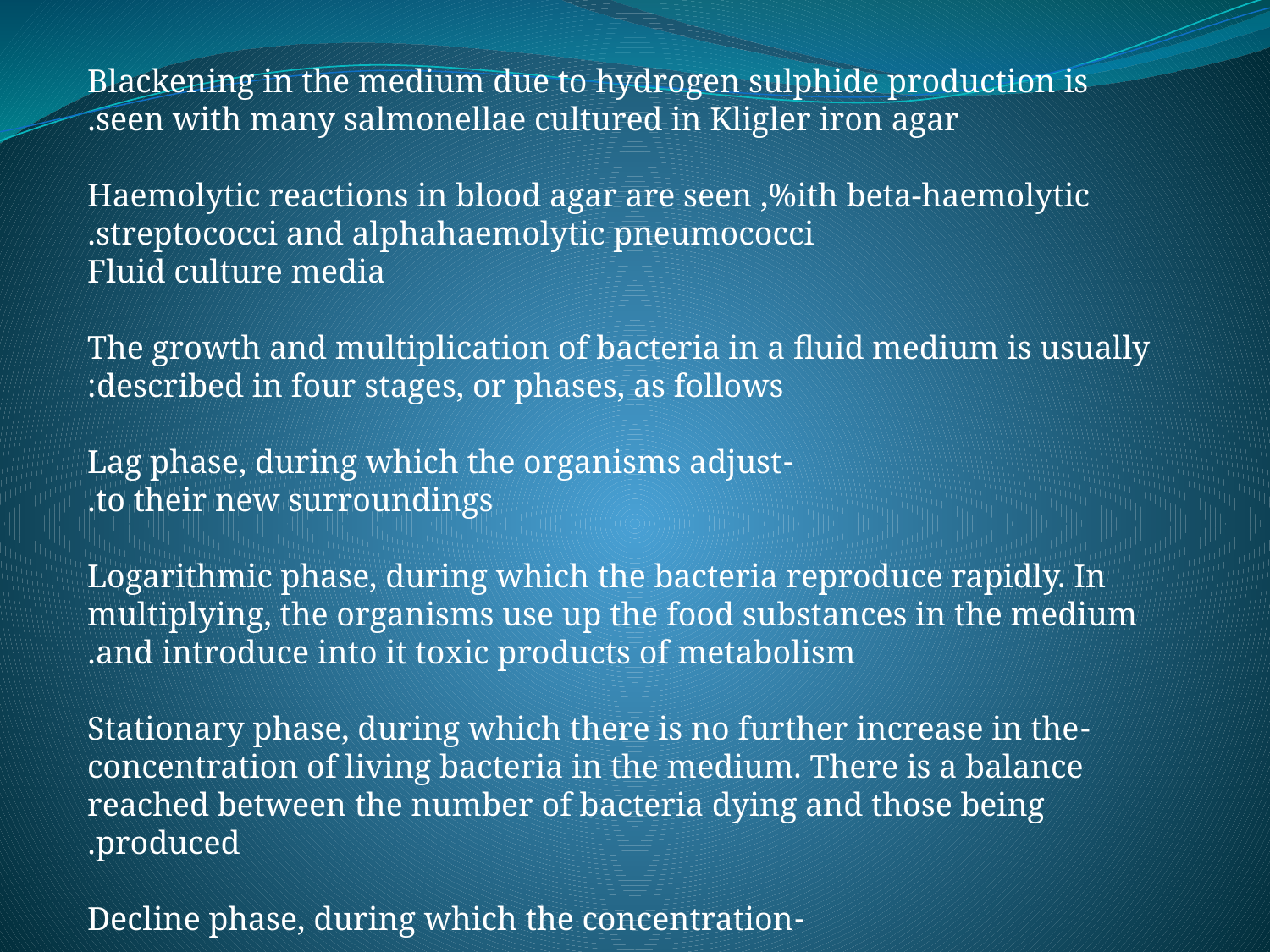

Blackening in the medium due to hydrogen sulphide production is seen with many salmonellae cultured in Kligler iron agar.

Haemolytic reactions in blood agar are seen ,%ith beta-haemolytic streptococci and alphahaemolytic pneumococci.
Fluid culture media

The growth and multiplication of bacteria in a fluid medium is usually described in four stages, or phases, as follows:

-	Lag phase, during which the organisms adjust
	to their new surroundings.

Logarithmic phase, during which the bacteria reproduce rapidly. In multiplying, the organisms use up the food substances in the medium and introduce into it toxic products of metabolism.

-	Stationary phase, during which there is no further increase in the concentration of living bacteria in the medium. There is a balance reached between the number of bacteria dying and those being produced.

-	Decline phase, during which the concentration